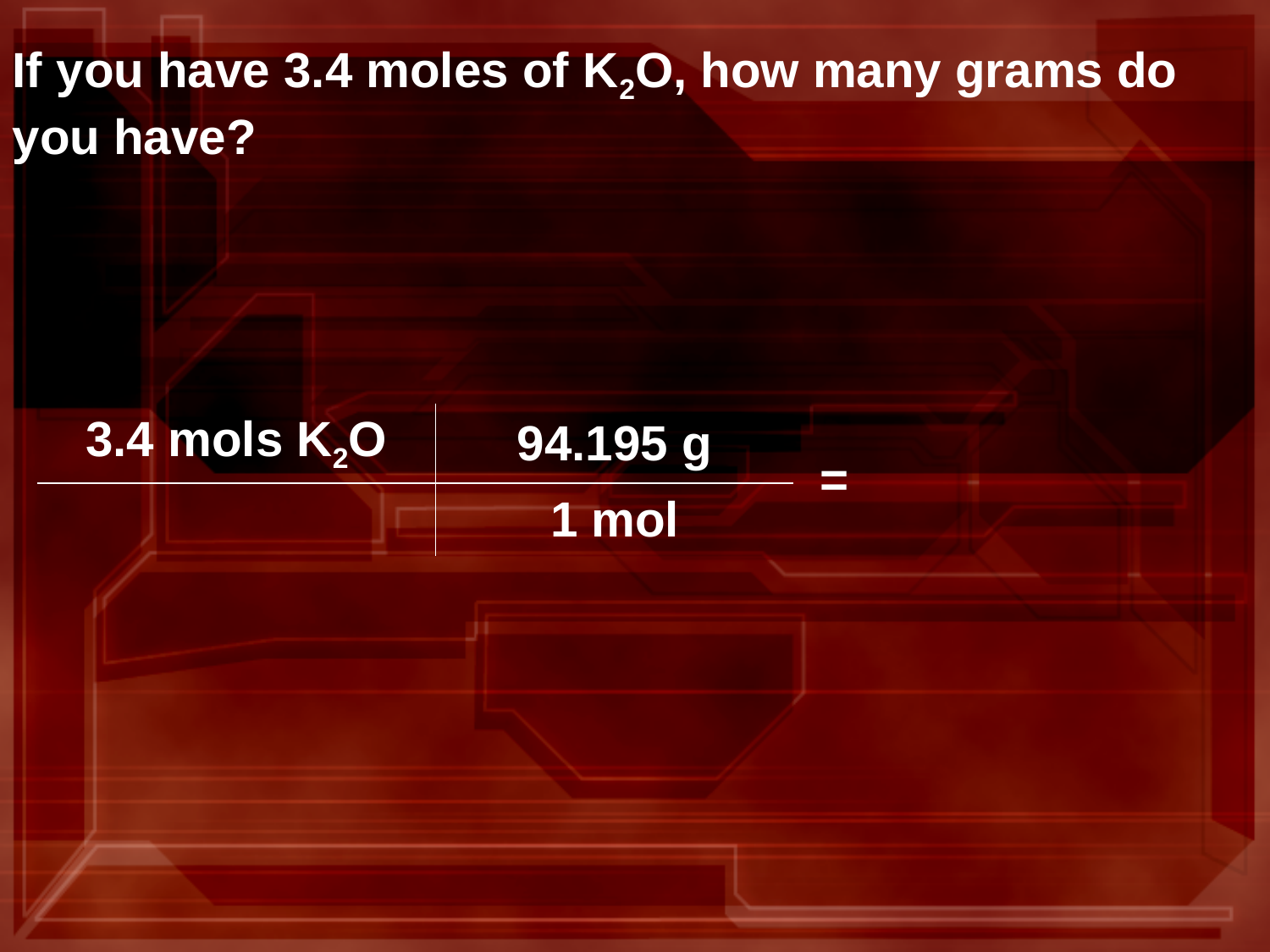

If you have 3.4 moles of K2O, how many grams do you have?
| 3.4 mols K2O | 94.195 g | = |
| --- | --- | --- |
|  | 1 mol |  |